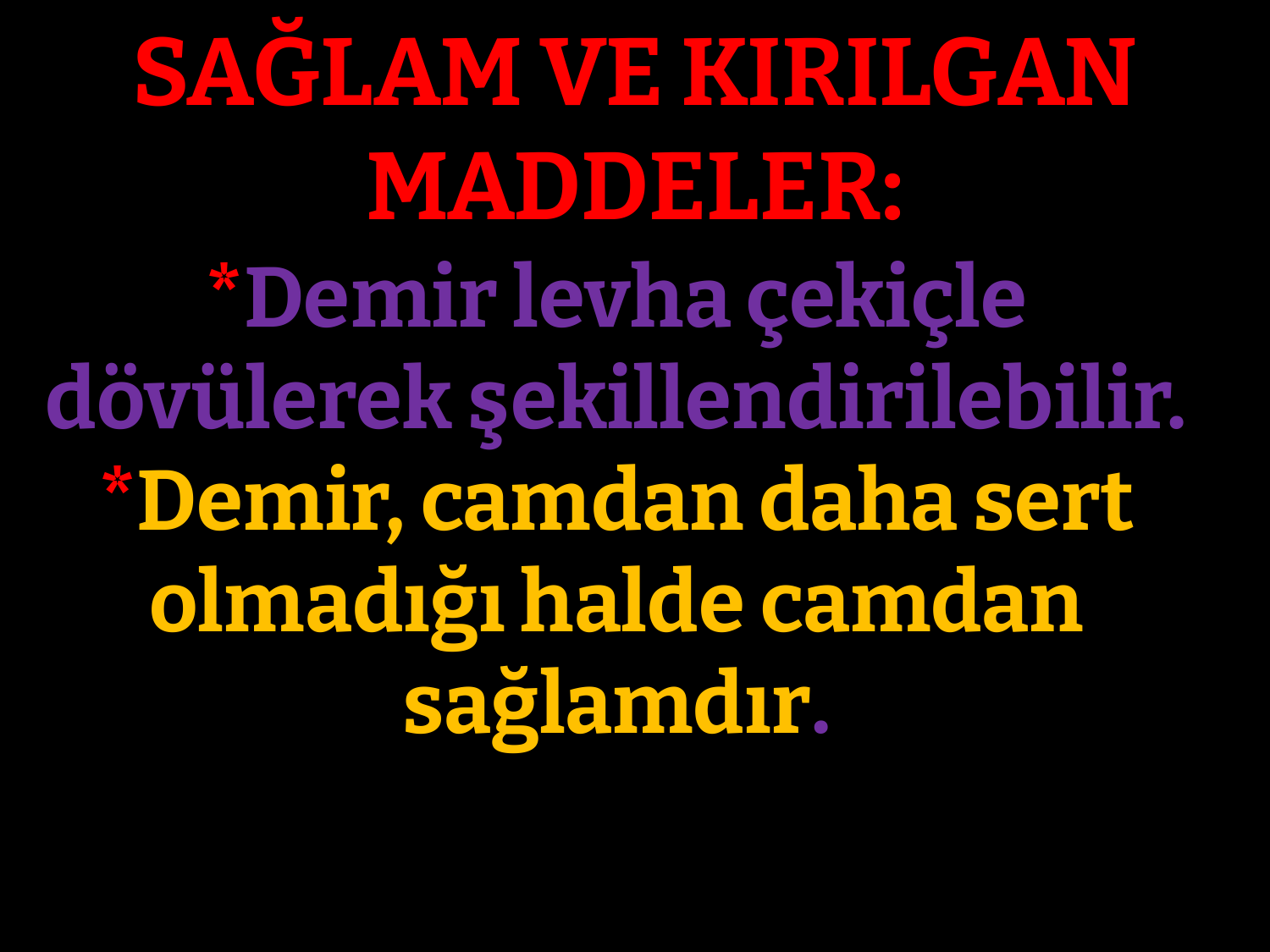

SAĞLAM VE KIRILGAN MADDELER:
*Demir levha çekiçle dövülerek şekillendirilebilir. *Demir, camdan daha sert olmadığı halde camdan sağlamdır.

#